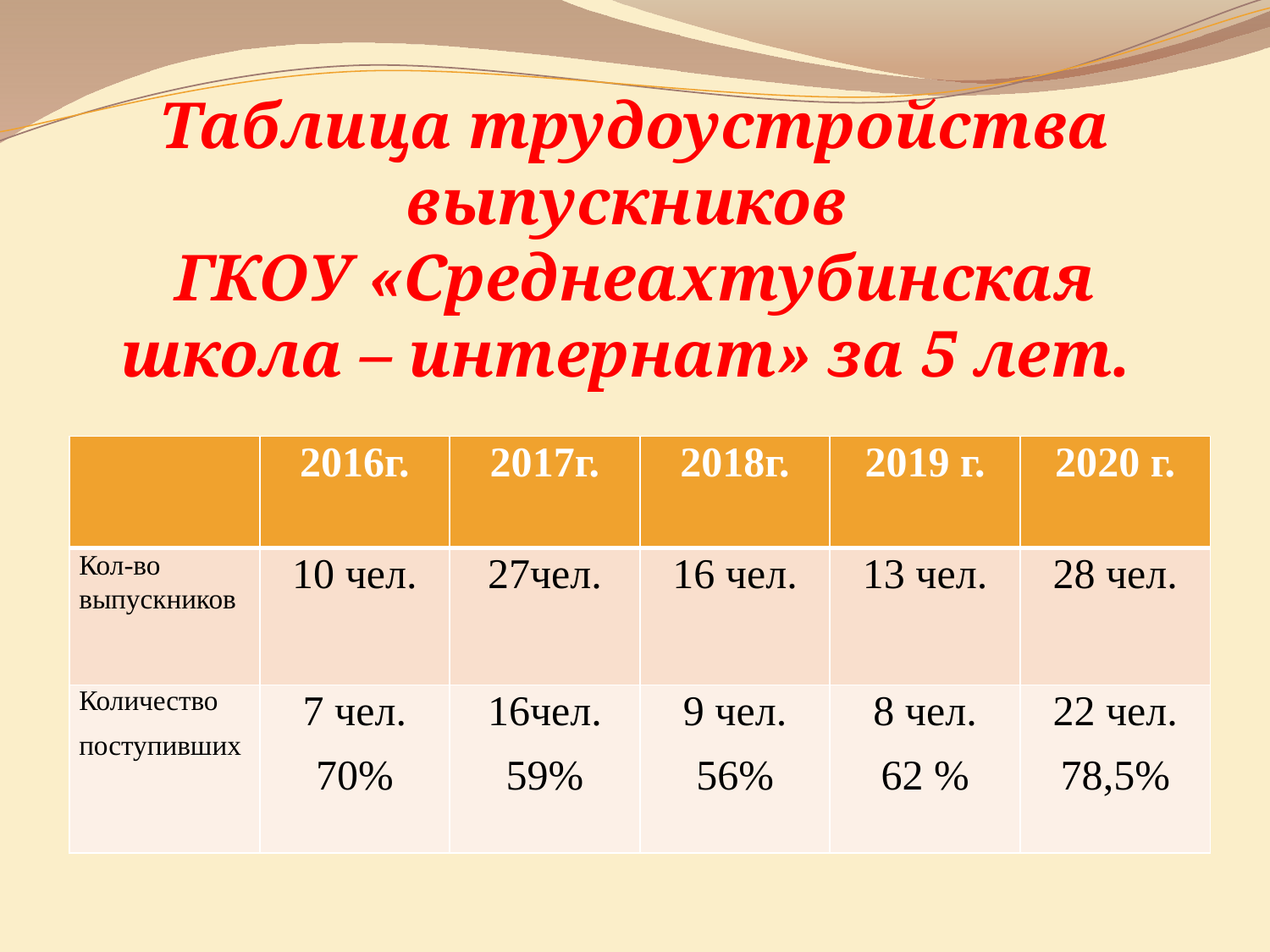

# Таблица трудоустройства выпускников ГКОУ «Среднеахтубинская школа – интернат» за 5 лет.
|  | 2016г. | 2017г. | 2018г. | 2019 г. | 2020 г. |
| --- | --- | --- | --- | --- | --- |
| Кол-во выпускников | 10 чел. | 27чел. | 16 чел. | 13 чел. | 28 чел. |
| Количество поступивших | 7 чел. 70% | 16чел. 59% | 9 чел. 56% | 8 чел. 62 % | 22 чел. 78,5% |